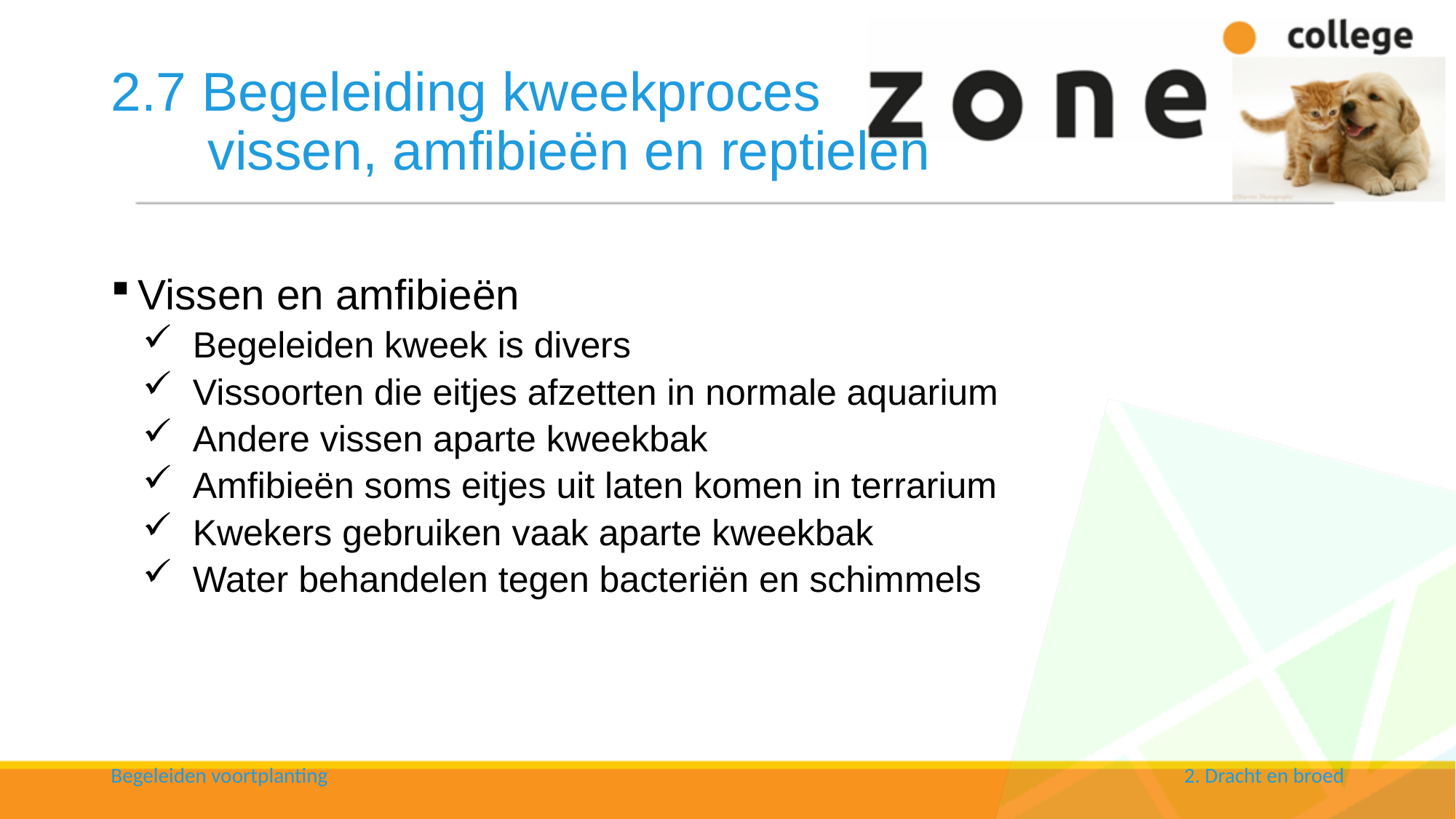

# 2.7 Begeleiding kweekproces vissen, amfibieën en reptielen

Vissen en amfibieën
Begeleiden kweek is divers
Vissoorten die eitjes afzetten in normale aquarium
Andere vissen aparte kweekbak
Amfibieën soms eitjes uit laten komen in terrarium
Kwekers gebruiken vaak aparte kweekbak
Water behandelen tegen bacteriën en schimmels

Begeleiden voortplanting
2. Dracht en broed